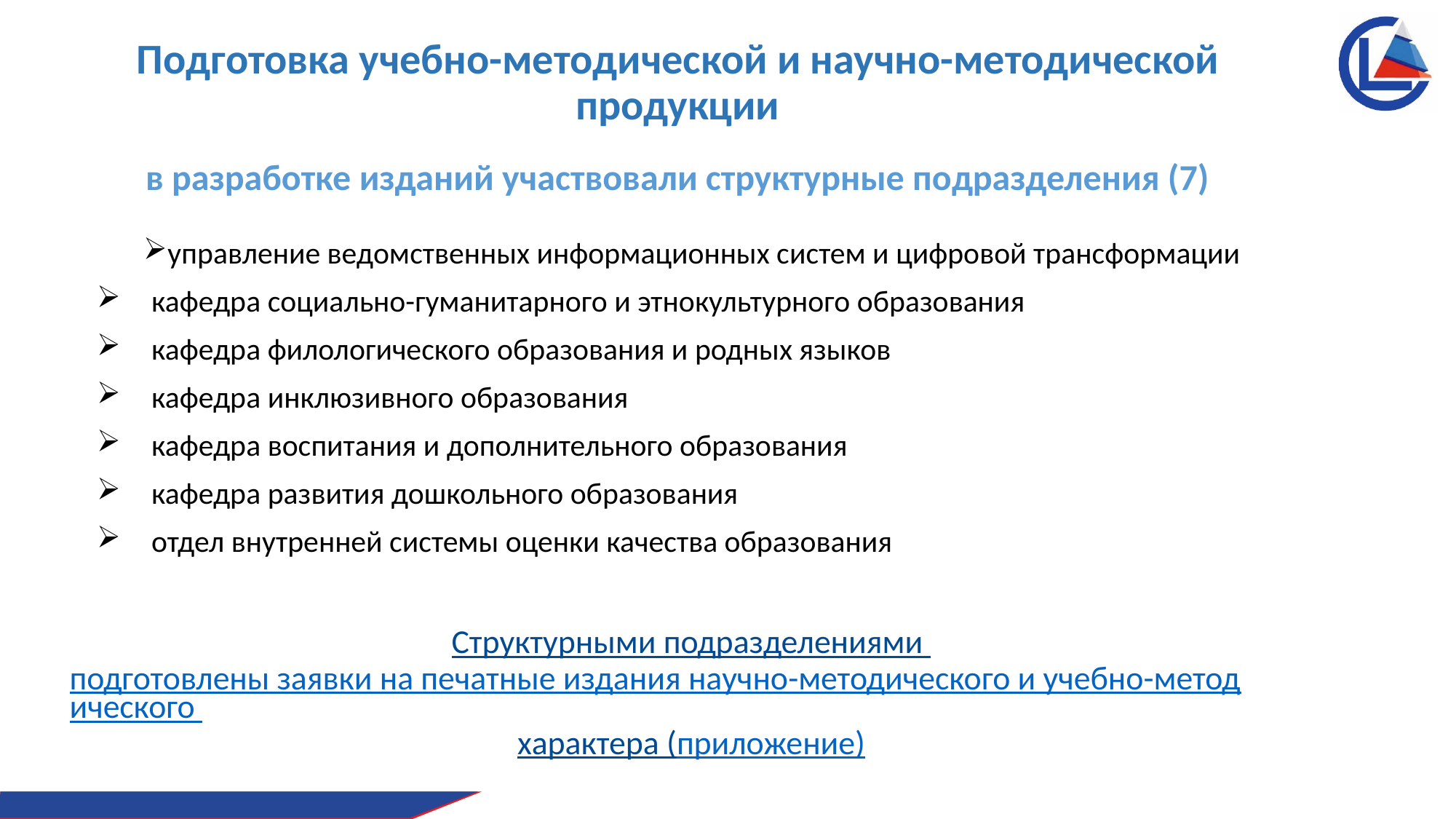

# Подготовка учебно-методической и научно-методической продукции
в разработке изданий участвовали структурные подразделения (7)

управление ведомственных информационных систем и цифровой трансформации
кафедра социально-гуманитарного и этнокультурного образования
кафедра филологического образования и родных языков
кафедра инклюзивного образования
кафедра воспитания и дополнительного образования
кафедра развития дошкольного образования
отдел внутренней системы оценки качества образования

Структурными подразделениями подготовлены заявки на печатные издания научно-методического и учебно-методического характера (приложение)